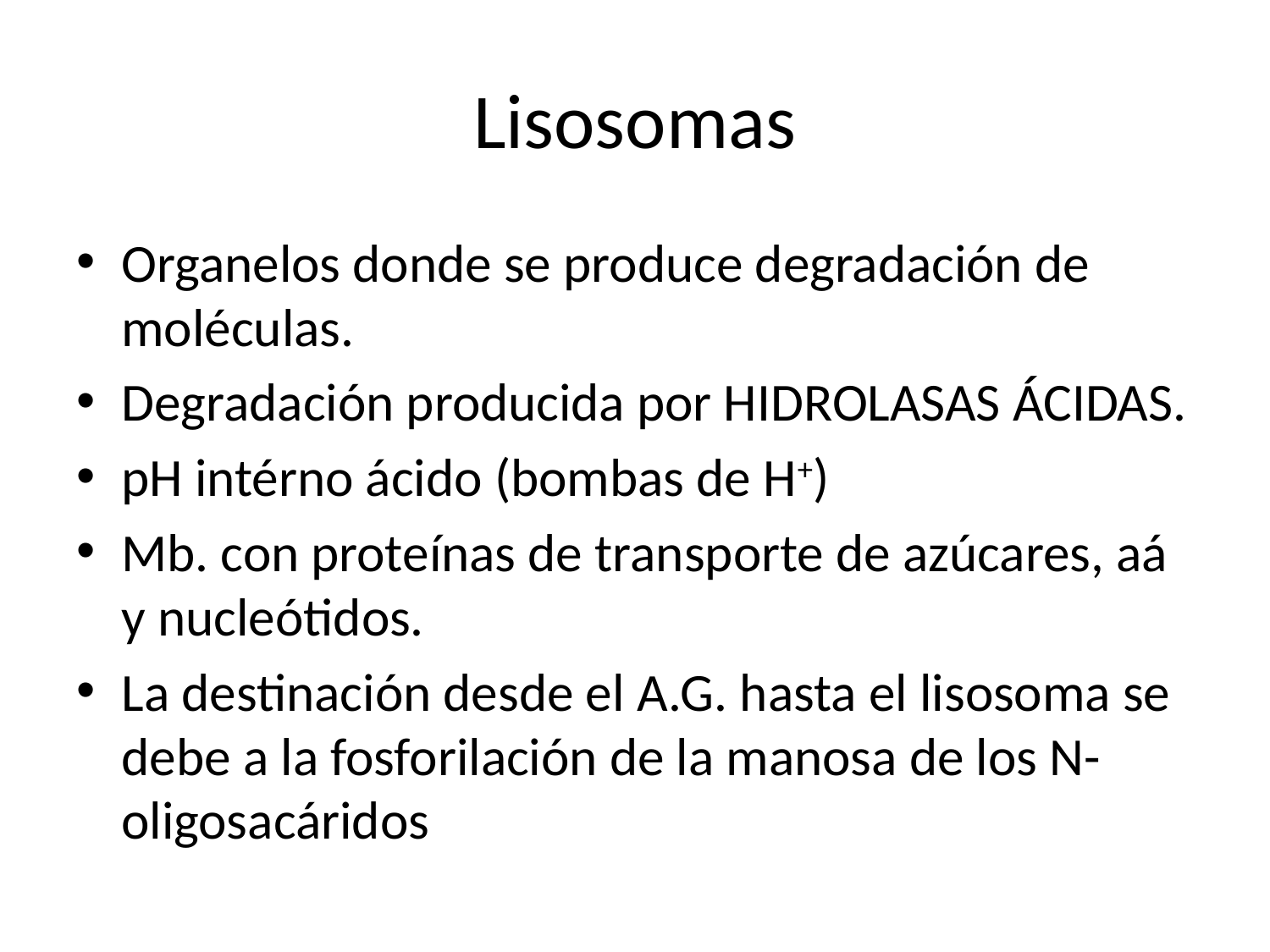

# Lisosomas
Organelos donde se produce degradación de moléculas.
Degradación producida por HIDROLASAS ÁCIDAS.
pH intérno ácido (bombas de H+)
Mb. con proteínas de transporte de azúcares, aá y nucleótidos.
La destinación desde el A.G. hasta el lisosoma se debe a la fosforilación de la manosa de los N-oligosacáridos